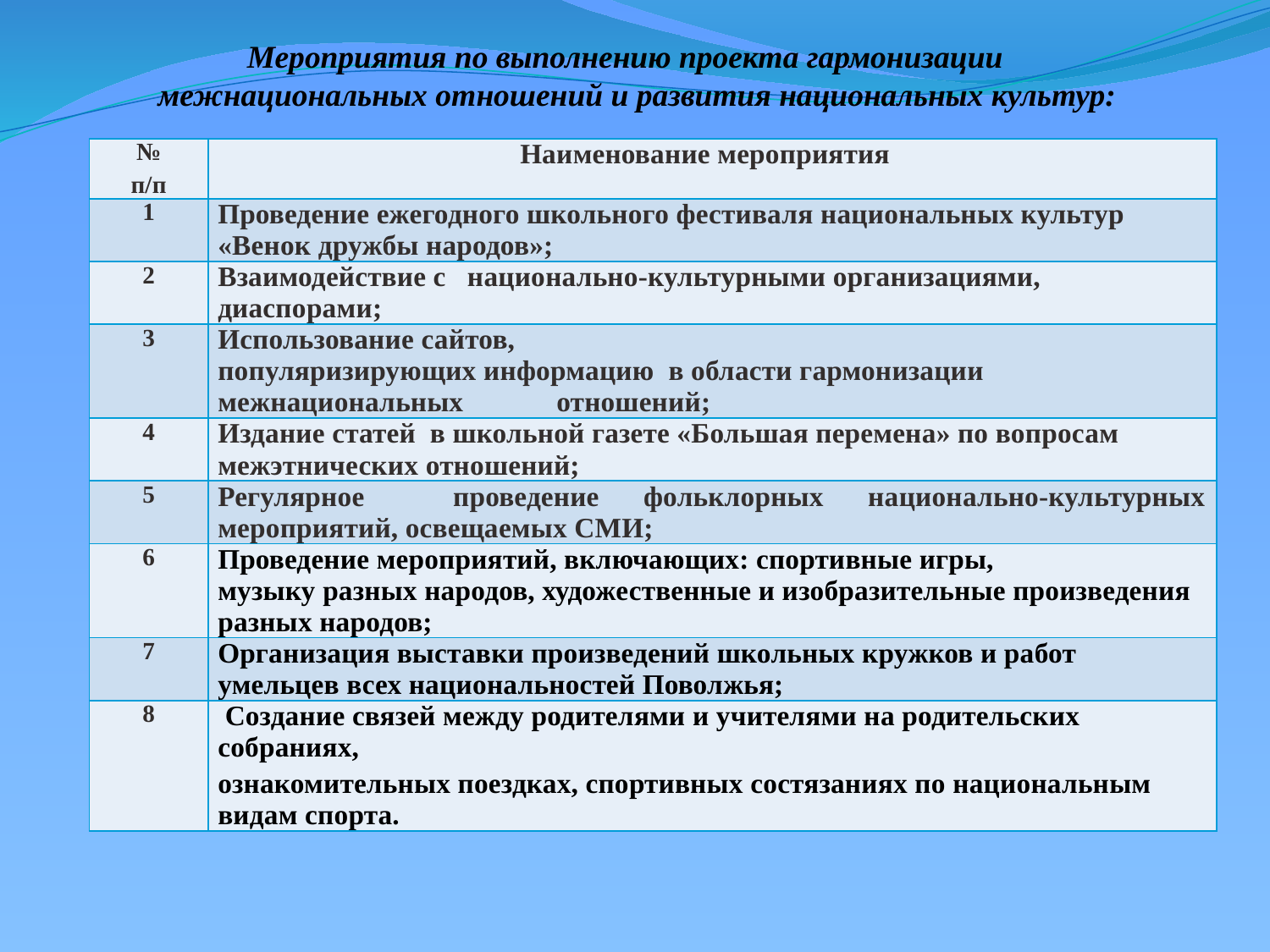

Мероприятия по выполнению проекта гармонизации
   межнациональных отношений и развития национальных культур:
#
| № п/п | Наименование мероприятия |
| --- | --- |
| 1 | Проведение ежегодного школьного фестиваля национальных культур «Венок дружбы народов»; |
| 2 | Взаимодействие с   национально-культурными организациями, диаспорами; |
| 3 | Использование сайтов, популяризирующих информацию  в области гармонизации  межнациональных  отношений; |
| 4 | Издание статей в школьной газете «Большая перемена» по вопросам межэтнических отношений; |
| 5 | Регулярное проведение фольклорных национально-культурных мероприятий, освещаемых СМИ; |
| 6 | Проведение мероприятий, включающих: спортивные игры, музыку разных народов, художественные и изобразительные произведения разных народов; |
| 7 | Организация выставки произведений школьных кружков и работ умельцев всех национальностей Поволжья; |
| 8 | Создание связей между родителями и учителями на родительских собраниях, ознакомительных поездках, спортивных состязаниях по национальным видам спорта. |